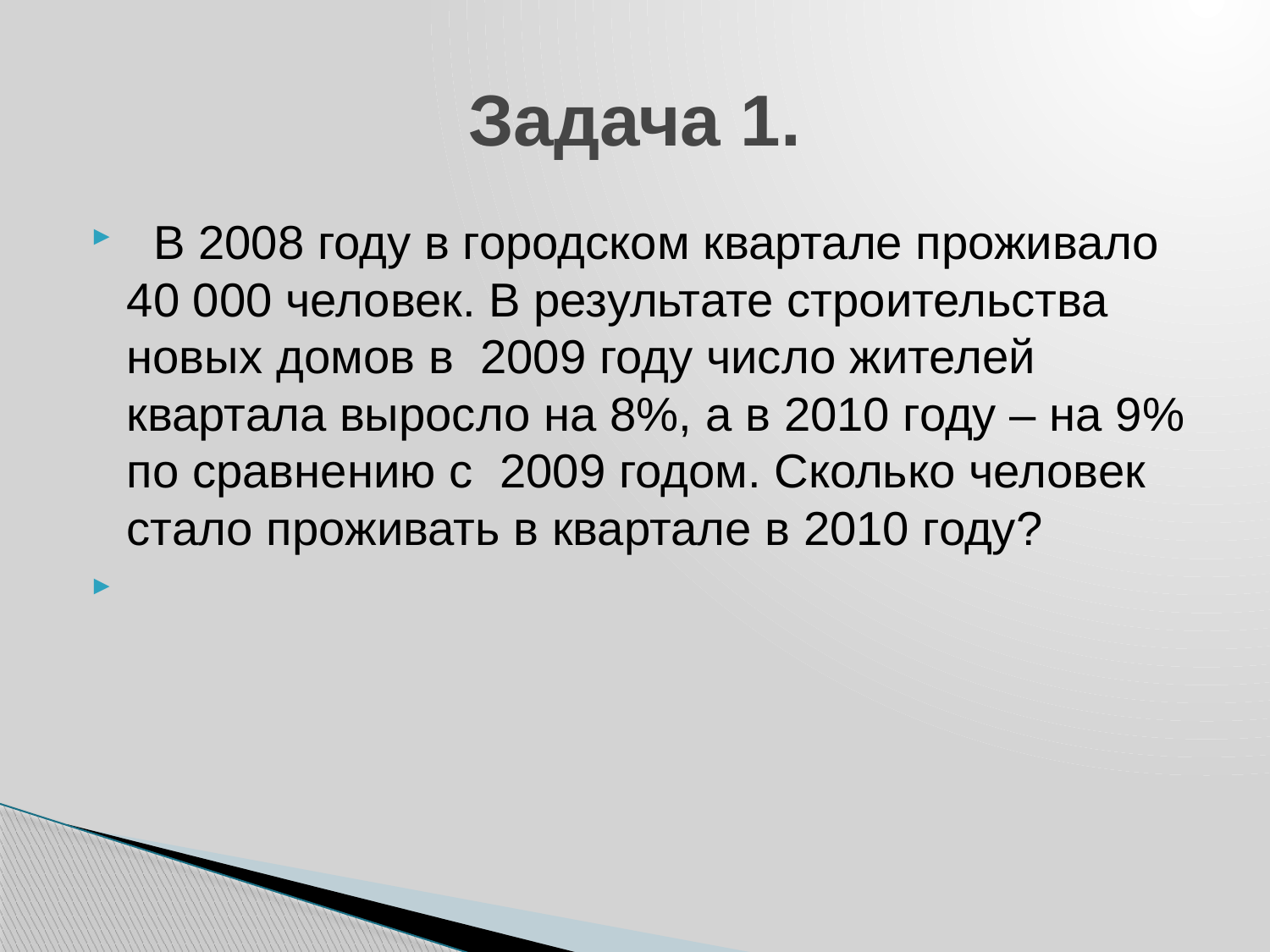

# Задача 1.
  В 2008 году в городском квартале проживало 40 000 человек. В результате строительства новых домов в  2009 году число жителей квартала выросло на 8%, а в 2010 году – на 9% по сравнению с  2009 годом. Сколько человек стало проживать в квартале в 2010 году?